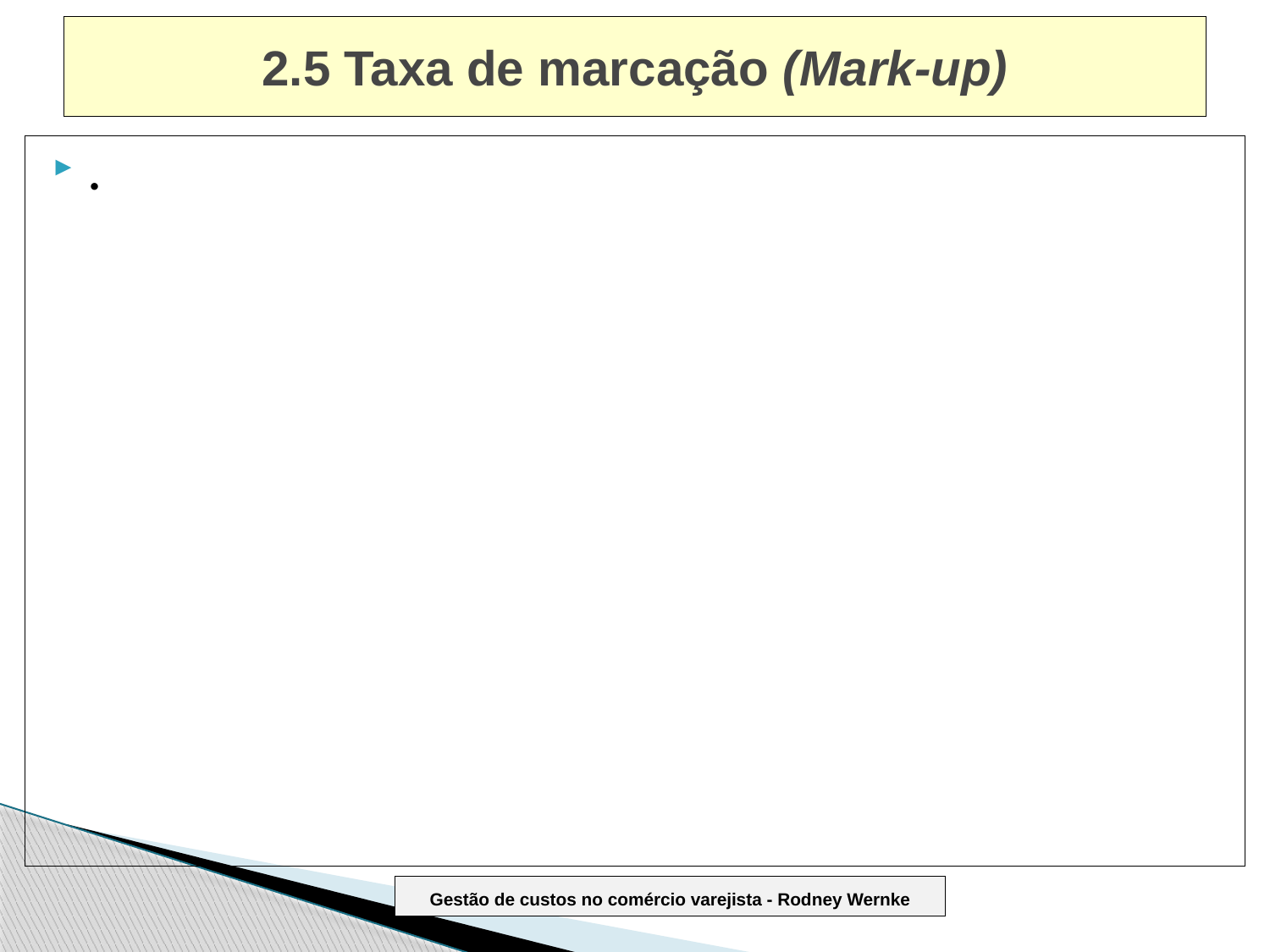

# 2.5 Taxa de marcação (Mark-up)
.
Gestão de custos no comércio varejista - Rodney Wernke